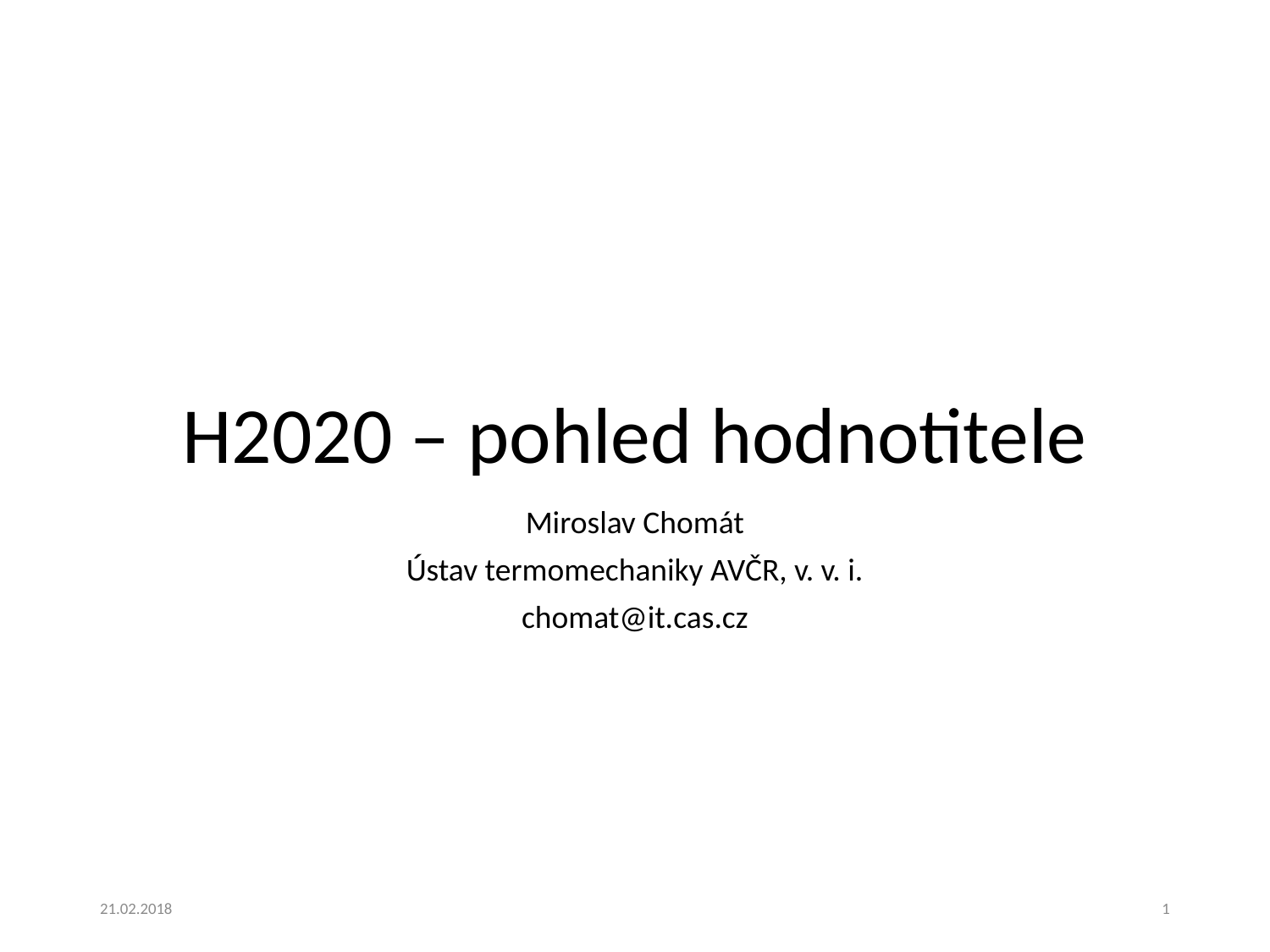

# H2020 – pohled hodnotitele
Miroslav Chomát
Ústav termomechaniky AVČR, v. v. i.
chomat@it.cas.cz
21.02.2018
1